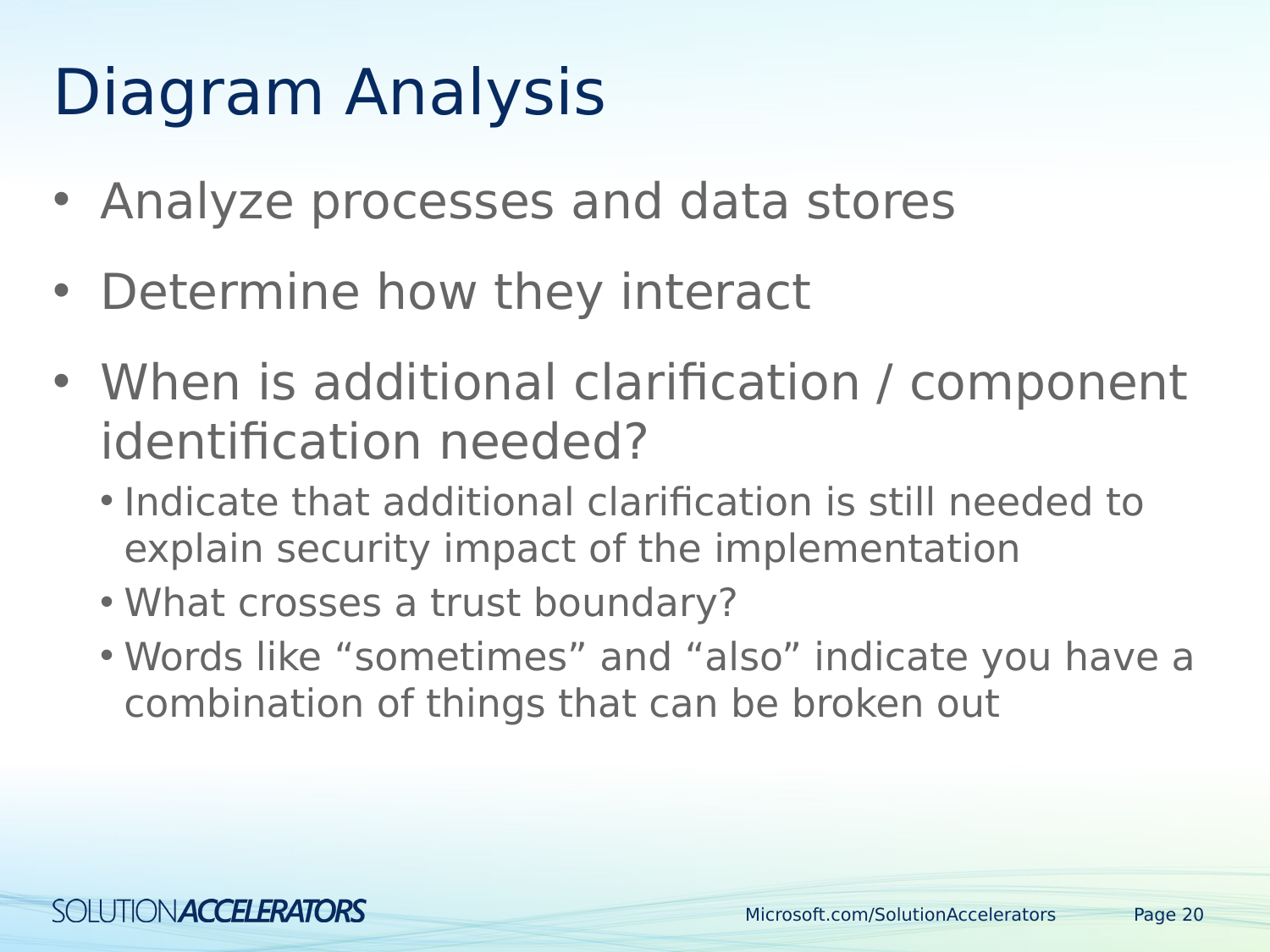

# Diagram Analysis
Analyze processes and data stores
Determine how they interact
When is additional clarification / component identification needed?
Indicate that additional clarification is still needed to explain security impact of the implementation
What crosses a trust boundary?
Words like “sometimes” and “also” indicate you have a combination of things that can be broken out

Microsoft.com/SolutionAccelerators
Page 20